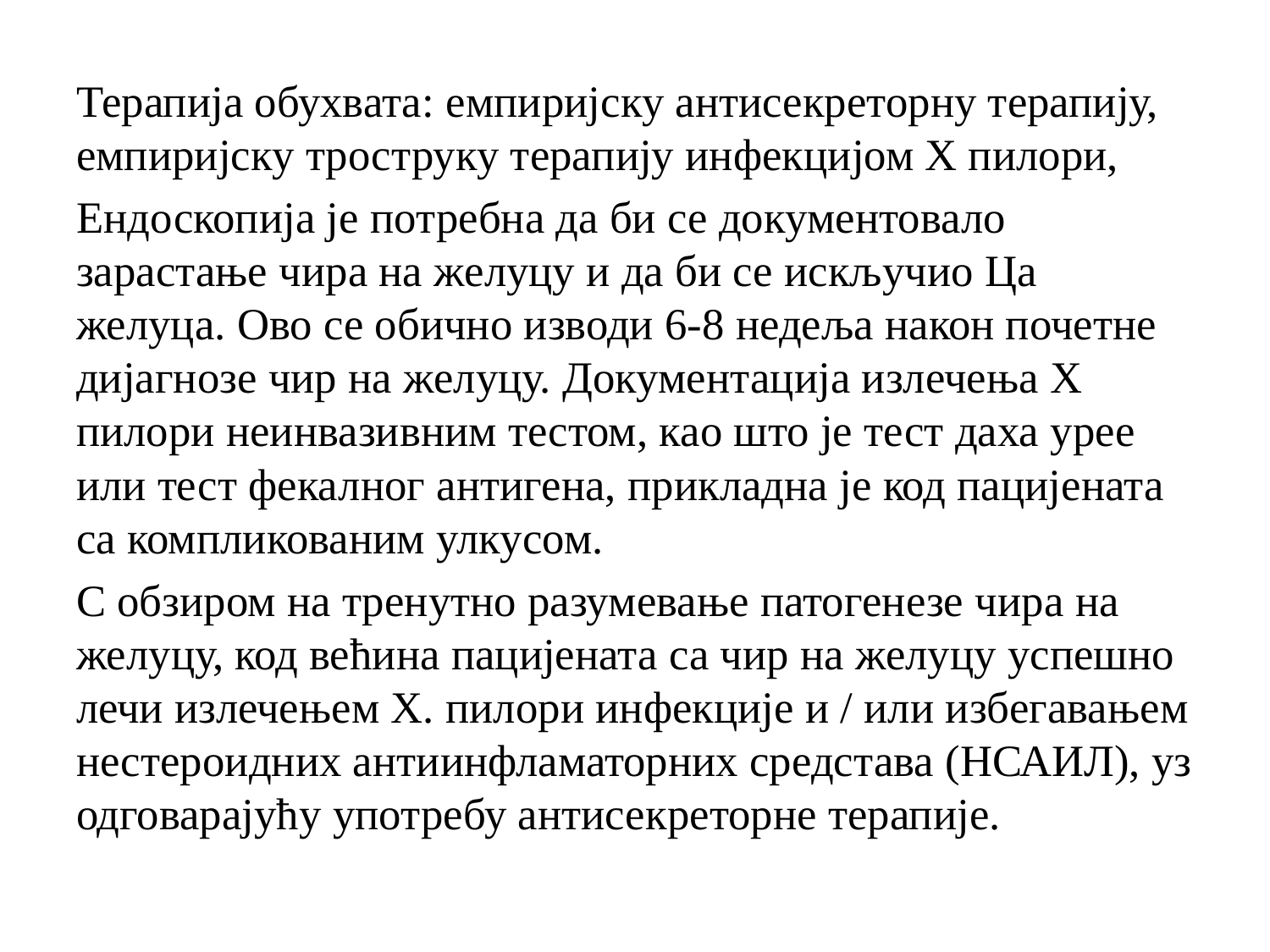

#
Терапија обухвата: емпиријску антисекреторну терапију, емпиријску троструку терапију инфекцијом Х пилори,
Ендоскопија је потребна да би се документовало зарастање чира на желуцу и да би се искључио Ца желуца. Ово се обично изводи 6-8 недеља након почетне дијагнозе чир на желуцу. Документација излечења Х пилори неинвазивним тестом, као што је тест даха урее или тест фекалног антигена, прикладна је код пацијената са компликованим улкусом.
С обзиром на тренутно разумевање патогенезе чира на желуцу, код већина пацијената са чир на желуцу успешно лечи излечењем Х. пилори инфекције и / или избегавањем нестероидних антиинфламаторних средстава (НСАИЛ), уз одговарајућу употребу антисекреторне терапије.